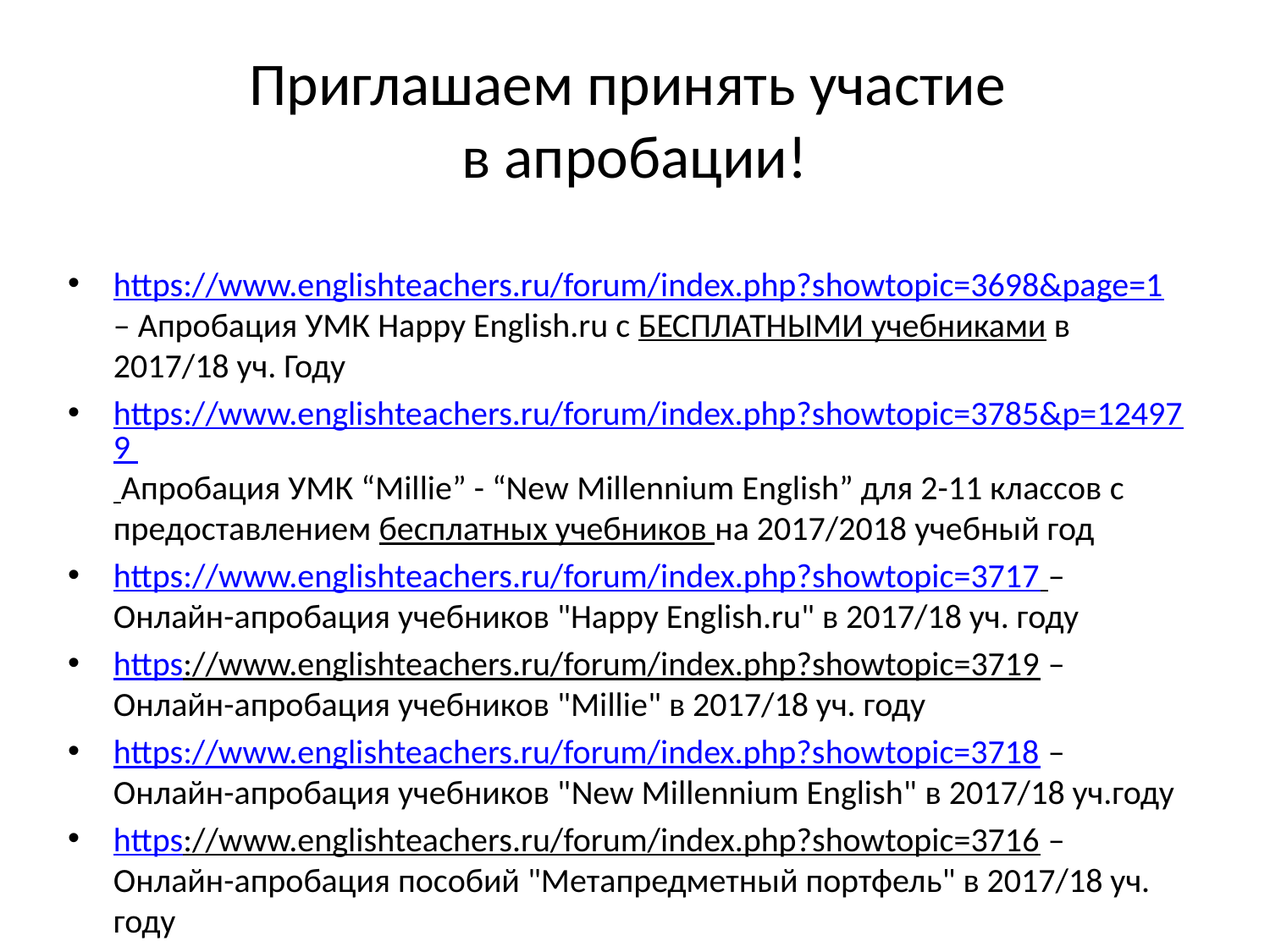

# Приглашаем принять участие в апробации!
https://www.englishteachers.ru/forum/index.php?showtopic=3698&page=1 – Апробация УМК Happy English.ru с БЕСПЛАТНЫМИ учебниками в 2017/18 уч. Году
https://www.englishteachers.ru/forum/index.php?showtopic=3785&p=124979  Апробация УМК “Millie” - “New Millennium English” для 2-11 классов с предоставлением бесплатных учебников на 2017/2018 учебный год
https://www.englishteachers.ru/forum/index.php?showtopic=3717 – Онлайн-апробация учебников "Happy English.ru" в 2017/18 уч. году
https://www.englishteachers.ru/forum/index.php?showtopic=3719 – Онлайн-апробация учебников "Millie" в 2017/18 уч. году
https://www.englishteachers.ru/forum/index.php?showtopic=3718 – Онлайн-апробация учебников "New Millennium English" в 2017/18 уч.году
https://www.englishteachers.ru/forum/index.php?showtopic=3716 – Онлайн-апробация пособий "Метапредметный портфель" в 2017/18 уч. году